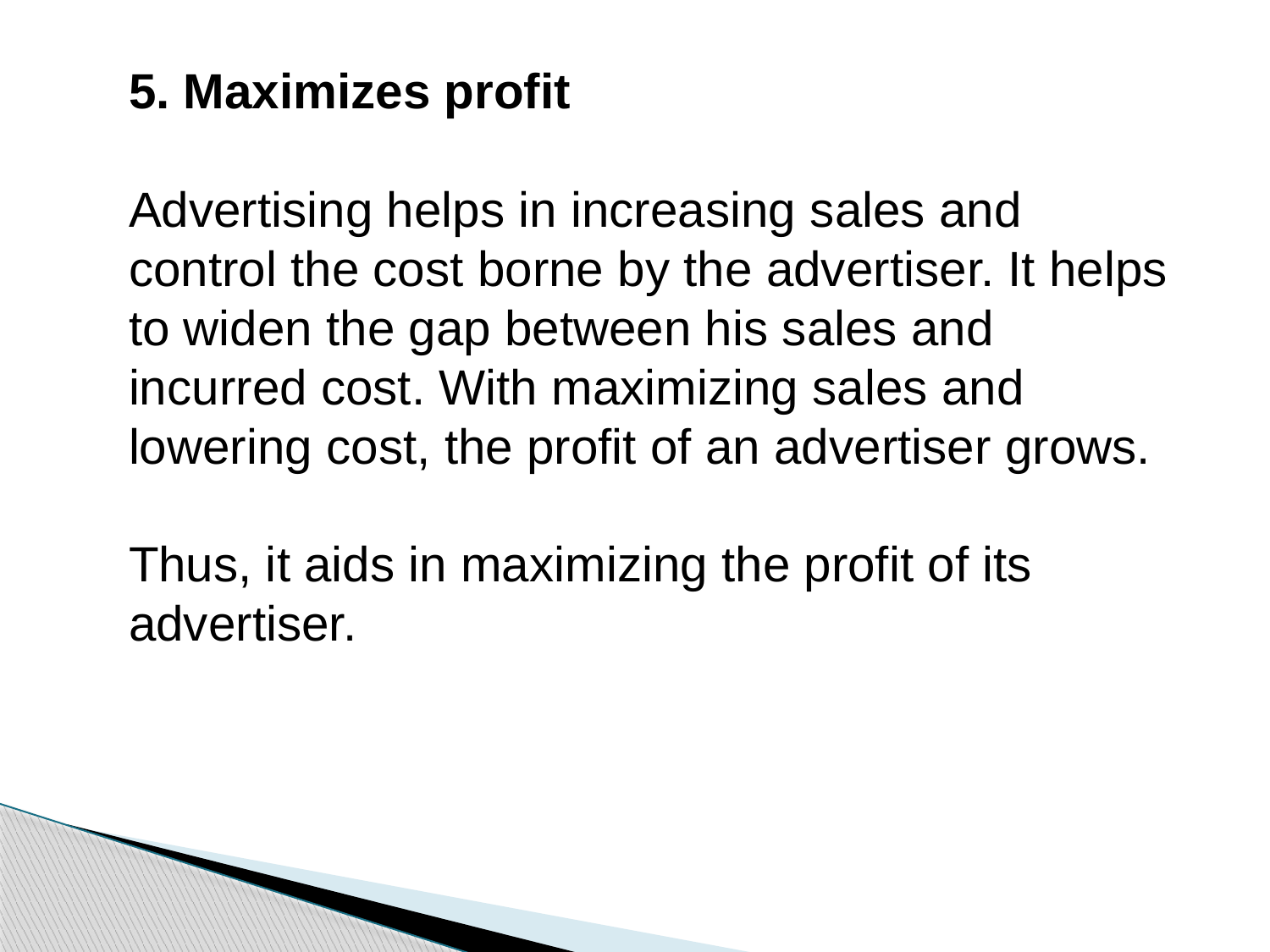

5. Maximizes profit
Advertising helps in increasing sales and control the cost borne by the advertiser. It helps to widen the gap between his sales and incurred cost. With maximizing sales and lowering cost, the profit of an advertiser grows.

Thus, it aids in maximizing the profit of its advertiser.